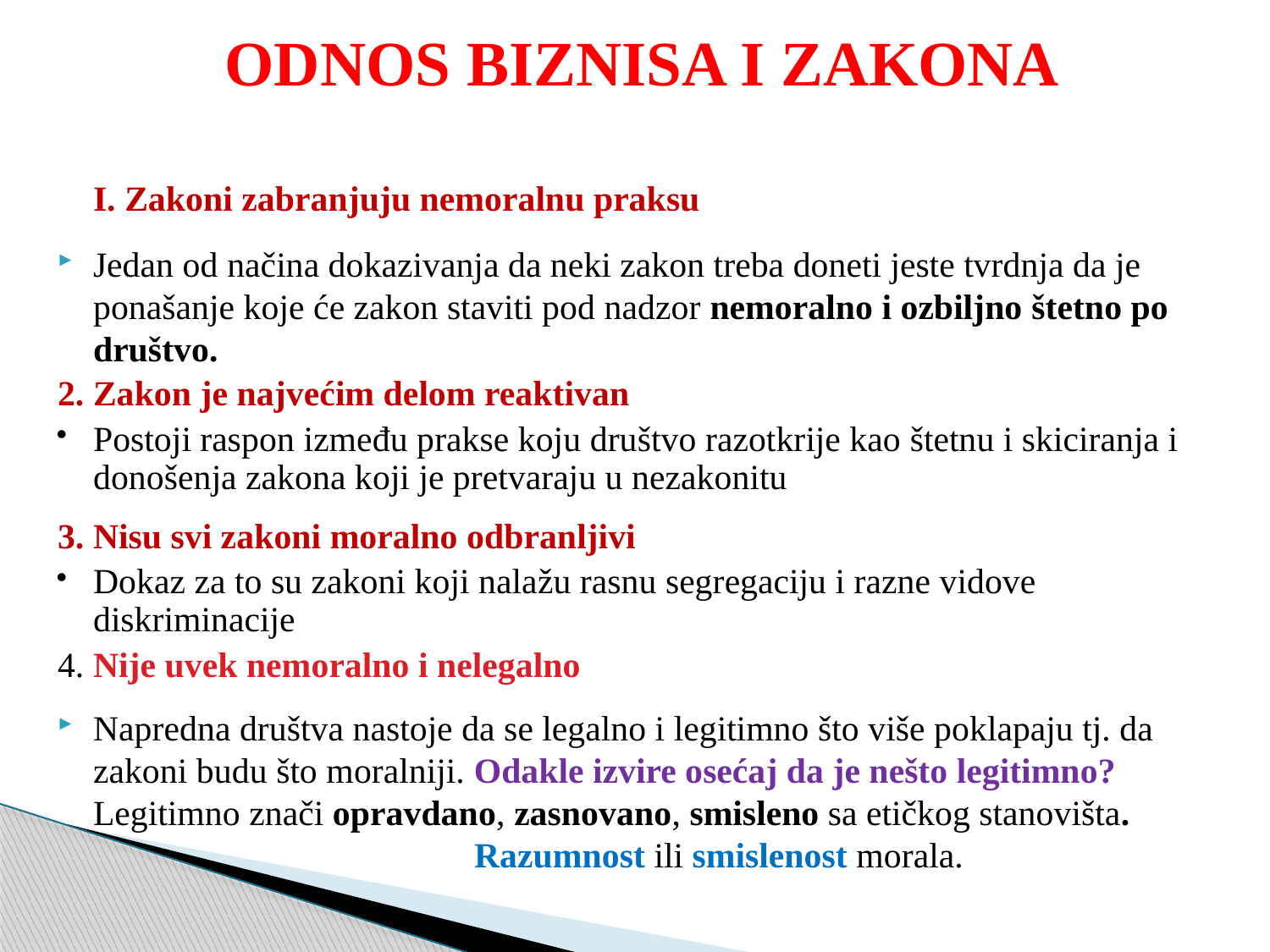

ODNOS BIZNISA I ZAKONA

	I. Zakoni zabranjuju nemoralnu praksu
Jedan od načina dokazivanja da neki zakon treba doneti jeste tvrdnja da je ponašanje koje će zakon staviti pod nadzor nemoralno i ozbiljno štetno po društvo.
2. Zakon je najvećim delom reaktivan
Postoji raspon između prakse koju društvo razotkrije kao štetnu i skiciranja i donošenja zakona koji je pretvaraju u nezakonitu
3. Nisu svi zakoni moralno odbranljivi
Dokaz za to su zakoni koji nalažu rasnu segregaciju i razne vidove diskriminacije
4. Nije uvek nemoralno i nelegalno
Napredna društva nastoje da se legalno i legitimno što više poklapaju tj. da zakoni budu što moralniji. Odakle izvire osećaj da je nešto legitimno? Legitimno znači opravdano, zasnovano, smisleno sa etičkog stanovišta. 			Razumnost ili smislenost morala.